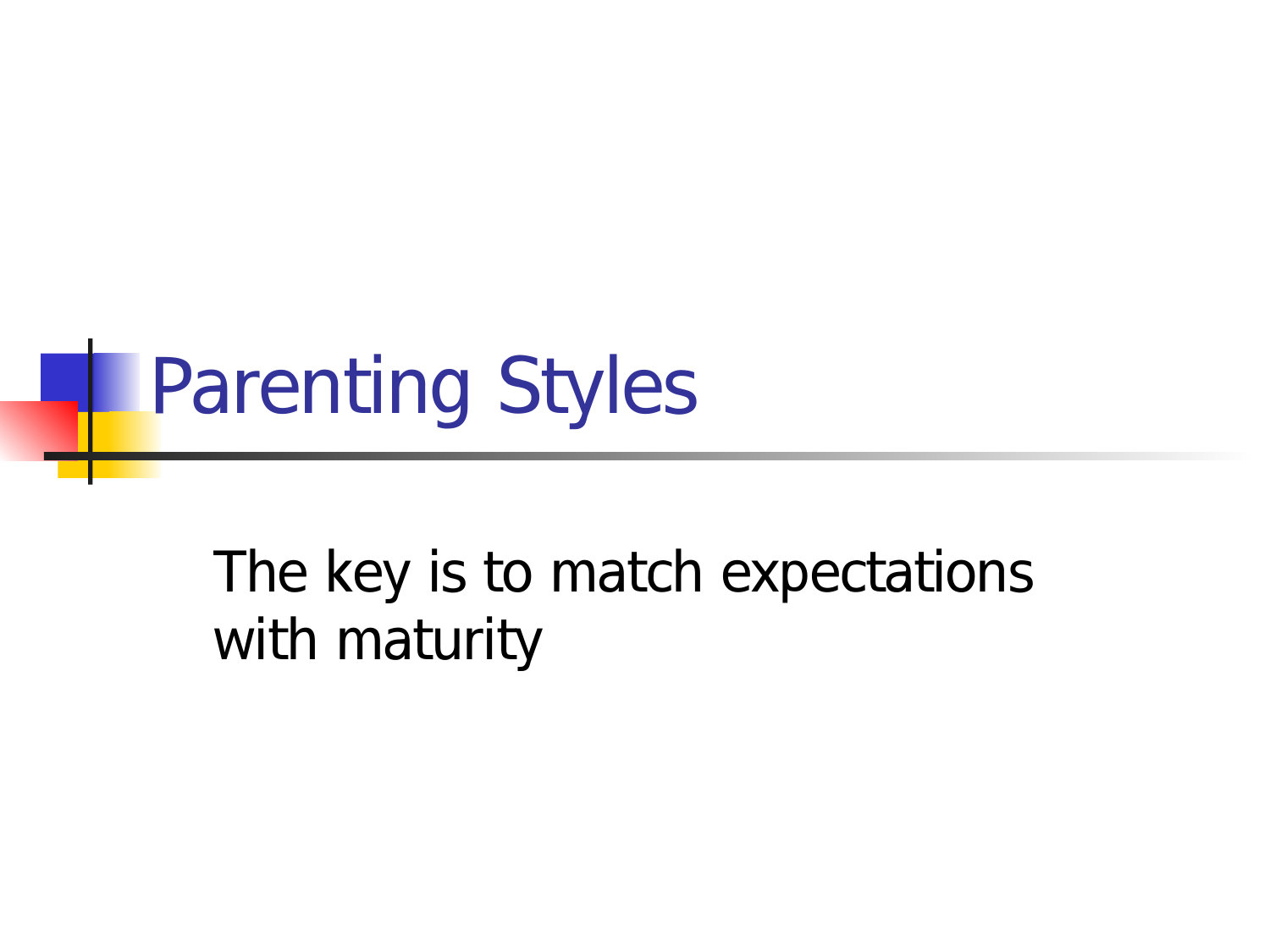

# Parenting Styles
The key is to match expectations with maturity